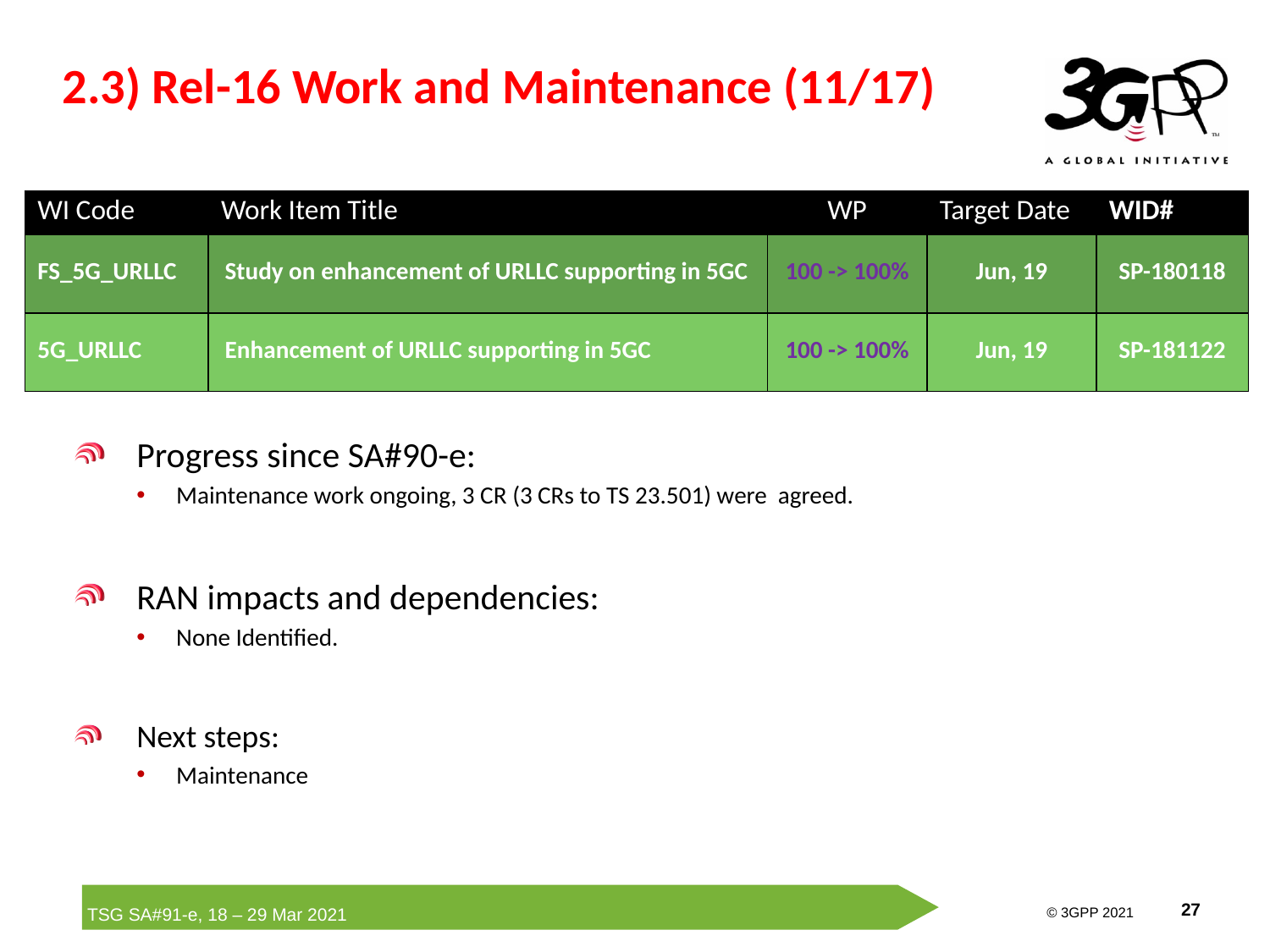

# 2.3) Rel-16 Work and Maintenance (11/17)
| WI Code | Work Item Title | WP | Target Date | WID# |
| --- | --- | --- | --- | --- |
| FS\_5G\_URLLC | Study on enhancement of URLLC supporting in 5GC | 100 -> 100% | Jun, 19 | SP-180118 |
| 5G\_URLLC | Enhancement of URLLC supporting in 5GC | 100 -> 100% | Jun, 19 | SP-181122 |
Progress since SA#90-e:
Maintenance work ongoing, 3 CR (3 CRs to TS 23.501) were  agreed.

RAN impacts and dependencies:
None Identified.

Next steps:
Maintenance